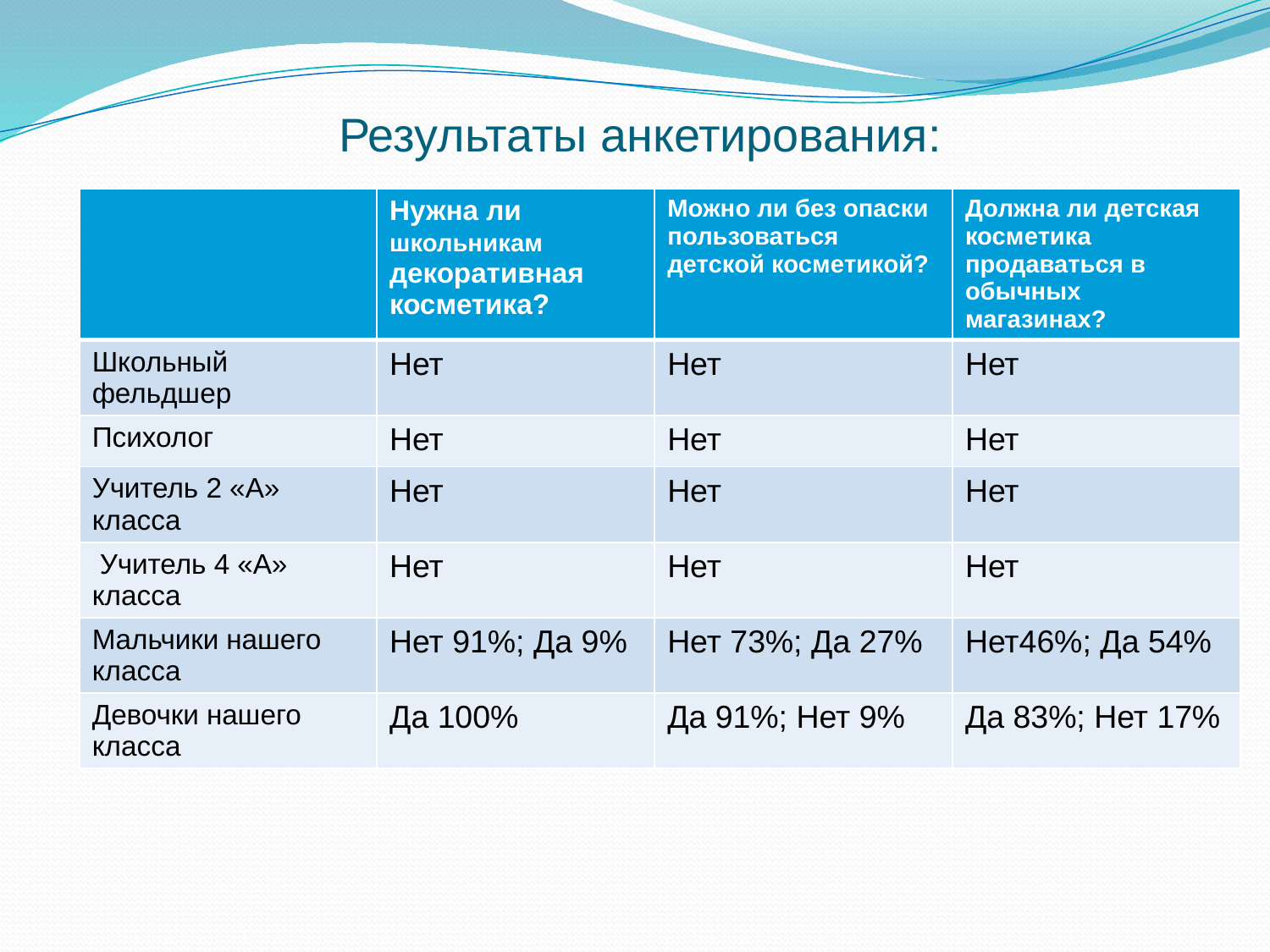

# Результаты анкетирования:
|  | Нужна ли школьникам декоративная косметика? | Можно ли без опаски пользоваться детской косметикой? | Должна ли детская косметика продаваться в обычных магазинах? |
| --- | --- | --- | --- |
| Школьный фельдшер | Нет | Нет | Нет |
| Психолог | Нет | Нет | Нет |
| Учитель 2 «А» класса | Нет | Нет | Нет |
| Учитель 4 «А» класса | Нет | Нет | Нет |
| Мальчики нашего класса | Нет 91%; Да 9% | Нет 73%; Да 27% | Нет46%; Да 54% |
| Девочки нашего класса | Да 100% | Да 91%; Нет 9% | Да 83%; Нет 17% |